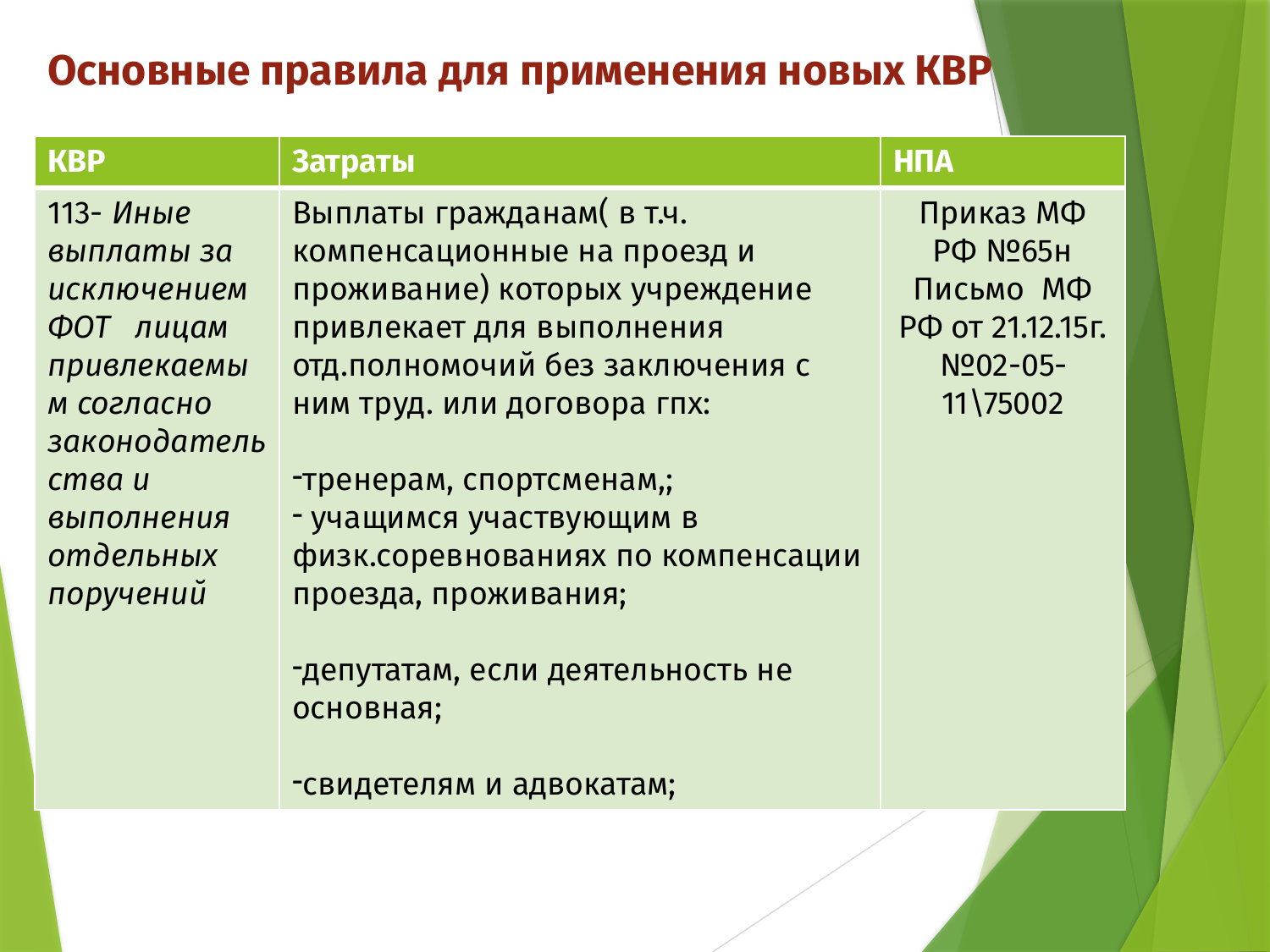

# Основные правила для применения новых КВР
| КВР | Затраты | НПА |
| --- | --- | --- |
| 113- Иные выплаты за исключением ФОТ лицам привлекаемым согласно законодательства и выполнения отдельных поручений | Выплаты гражданам( в т.ч. компенсационные на проезд и проживание) которых учреждение привлекает для выполнения отд.полномочий без заключения с ним труд. или договора гпх: тренерам, спортсменам,; учащимся участвующим в физк.соревнованиях по компенсации проезда, проживания; депутатам, если деятельность не основная; свидетелям и адвокатам; | Приказ МФ РФ №65н Письмо МФ РФ от 21.12.15г. №02-05-11\75002 |